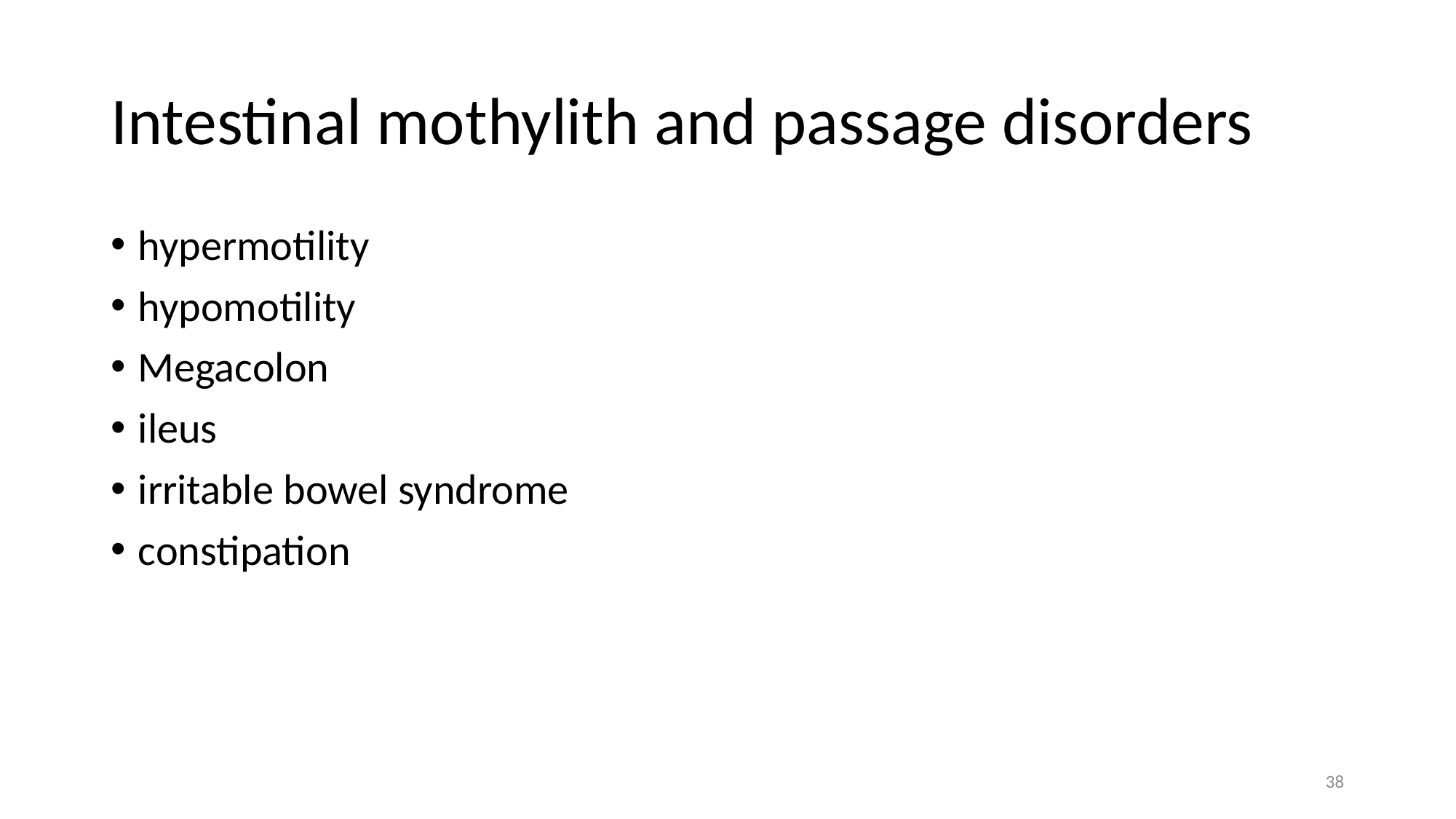

# Intestinal mothylith and passage disorders
hypermotility
hypomotility
Megacolon
ileus
irritable bowel syndrome
constipation
38